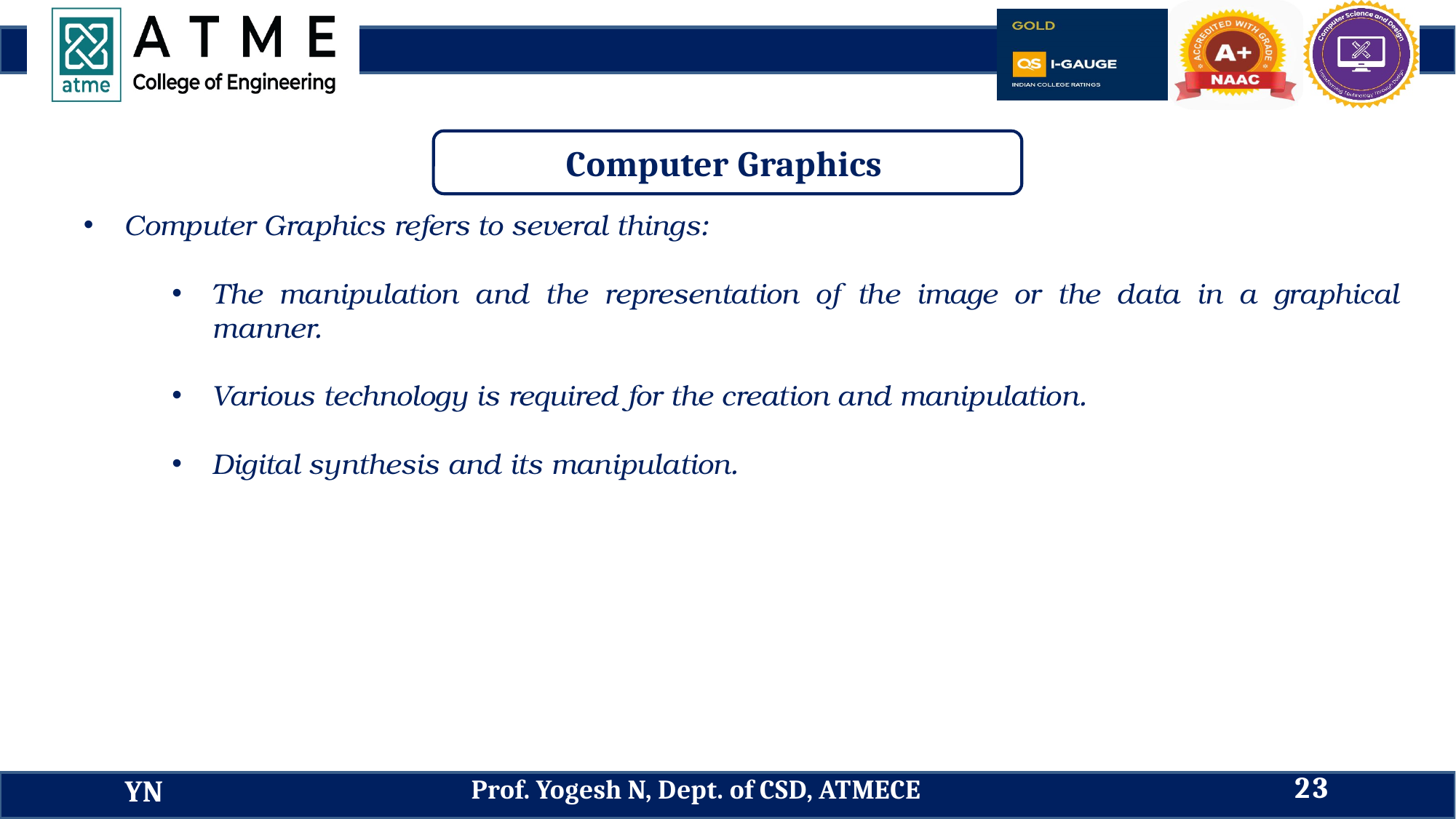

Computer Graphics
Computer Graphics refers to several things:

The manipulation and the representation of the image or the data in a graphical manner.

Various technology is required for the creation and manipulation.

Digital synthesis and its manipulation.
23
Prof. Yogesh N, Dept. of CSD, ATMECE
YN